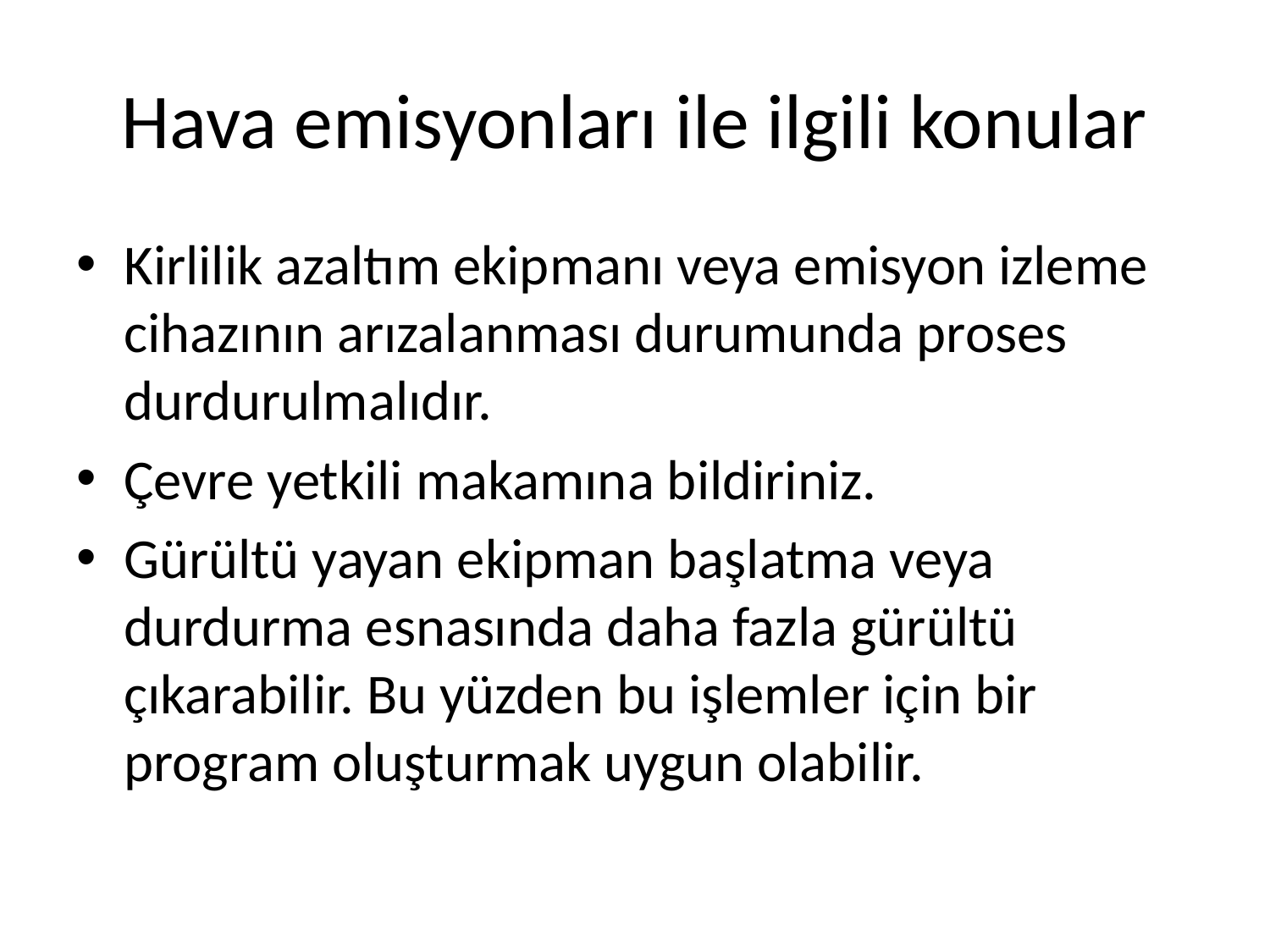

# Hava emisyonları ile ilgili konular
Kirlilik azaltım ekipmanı veya emisyon izleme cihazının arızalanması durumunda proses durdurulmalıdır.
Çevre yetkili makamına bildiriniz.
Gürültü yayan ekipman başlatma veya durdurma esnasında daha fazla gürültü çıkarabilir. Bu yüzden bu işlemler için bir program oluşturmak uygun olabilir.